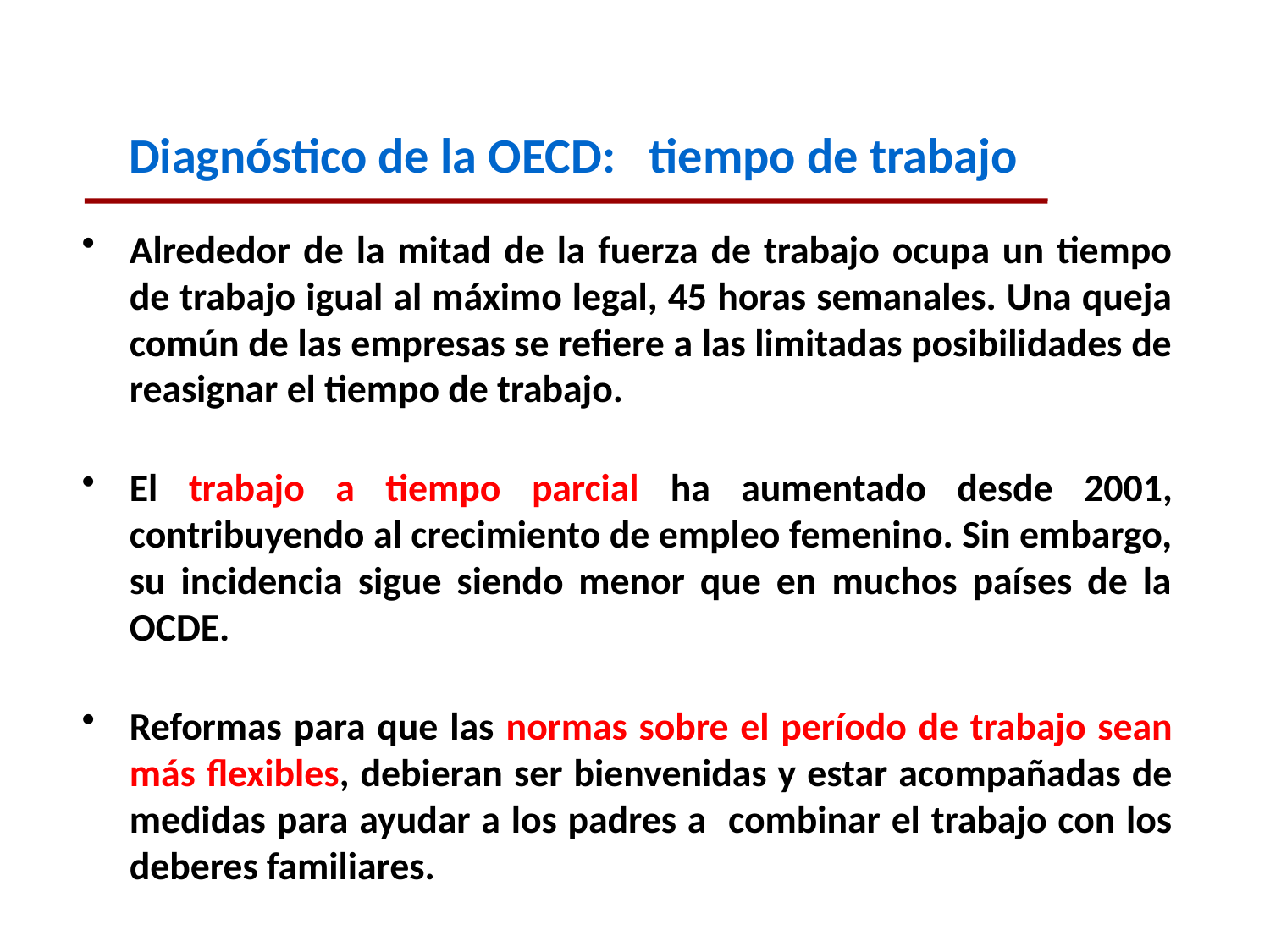

Diagnóstico de la OECD:   tiempo de trabajo

Alrededor de la mitad de la fuerza de trabajo ocupa un tiempo de trabajo igual al máximo legal, 45 horas semanales. Una queja común de las empresas se refiere a las limitadas posibilidades de reasignar el tiempo de trabajo.

El trabajo a tiempo parcial ha aumentado desde 2001, contribuyendo al crecimiento de empleo femenino. Sin embargo, su incidencia sigue siendo menor que en muchos países de la OCDE.

Reformas para que las normas sobre el período de trabajo sean más flexibles, debieran ser bienvenidas y estar acompañadas de medidas para ayudar a los padres a  combinar el trabajo con los deberes familiares.